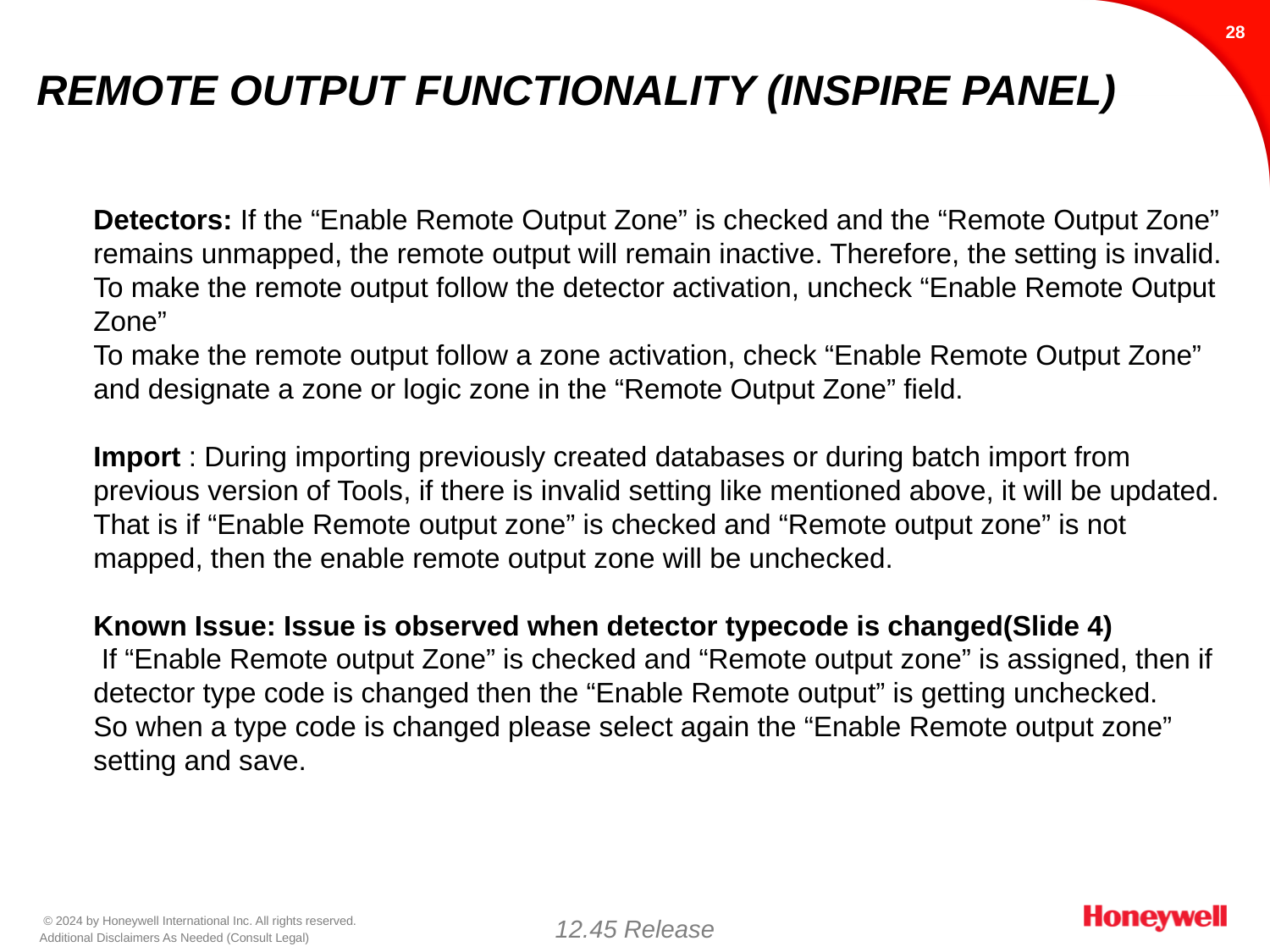

28
# remote output functionality (Inspire panel)

Detectors: If the “Enable Remote Output Zone” is checked and the “Remote Output Zone” remains unmapped, the remote output will remain inactive. Therefore, the setting is invalid.
To make the remote output follow the detector activation, uncheck “Enable Remote Output Zone”
To make the remote output follow a zone activation, check “Enable Remote Output Zone” and designate a zone or logic zone in the “Remote Output Zone” field.

Import : During importing previously created databases or during batch import from previous version of Tools, if there is invalid setting like mentioned above, it will be updated. That is if “Enable Remote output zone” is checked and “Remote output zone” is not mapped, then the enable remote output zone will be unchecked.

Known Issue: Issue is observed when detector typecode is changed(Slide 4)
 If “Enable Remote output Zone” is checked and “Remote output zone” is assigned, then if detector type code is changed then the “Enable Remote output” is getting unchecked.
So when a type code is changed please select again the “Enable Remote output zone” setting and save.
12.45 Release